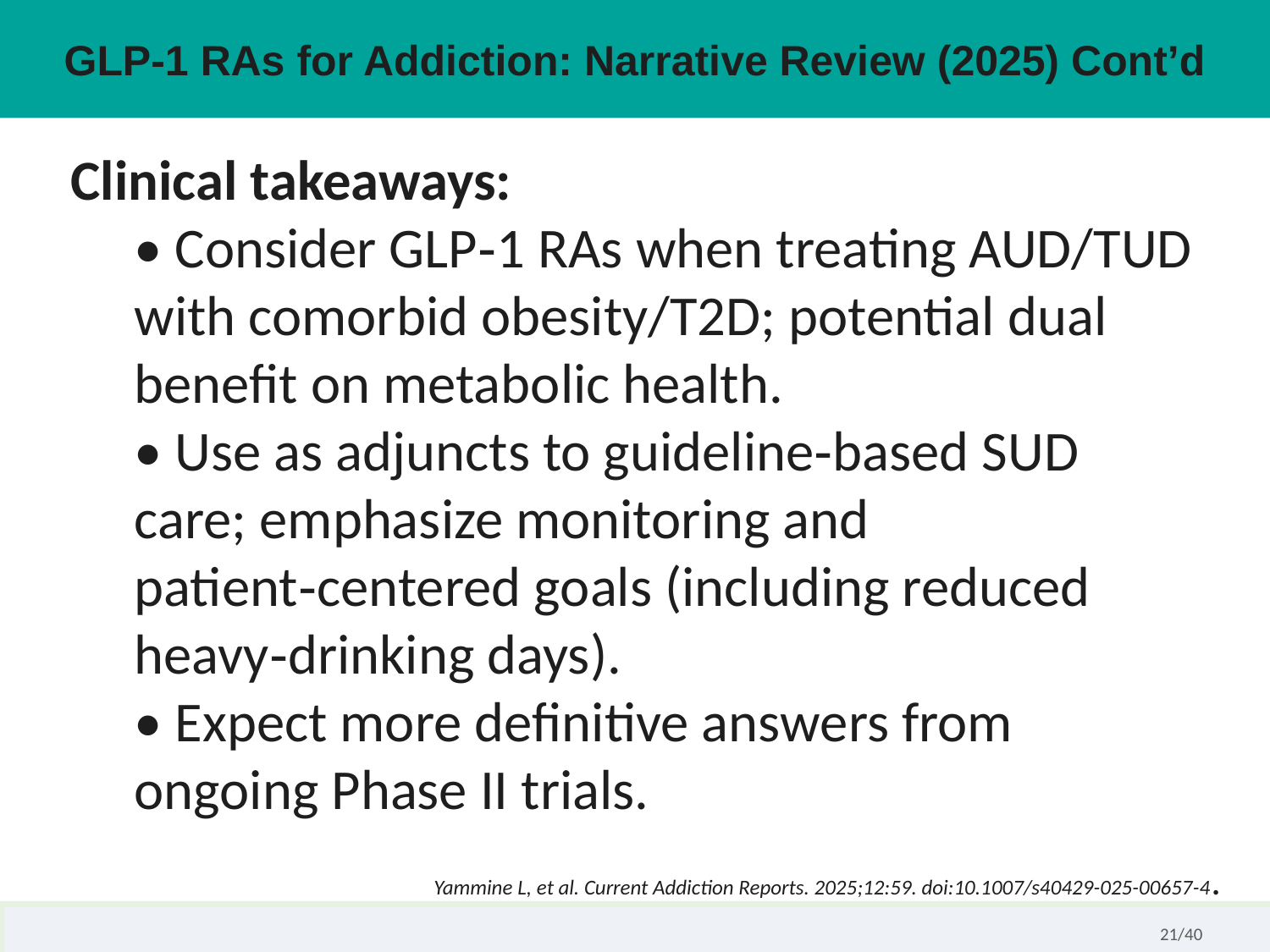

GLP‑1 RAs for Addiction: Narrative Review (2025) Cont’d
Clinical takeaways:
• Consider GLP‑1 RAs when treating AUD/TUD with comorbid obesity/T2D; potential dual benefit on metabolic health.
• Use as adjuncts to guideline‑based SUD care; emphasize monitoring and patient‑centered goals (including reduced heavy‑drinking days).
• Expect more definitive answers from ongoing Phase II trials.
Yammine L, et al. Current Addiction Reports. 2025;12:59. doi:10.1007/s40429-025-00657-4.

Yammine L, et al. Current Addiction Reports. 2025;12:59. doi:10.1007/s40429-025-00657-4.

21/40